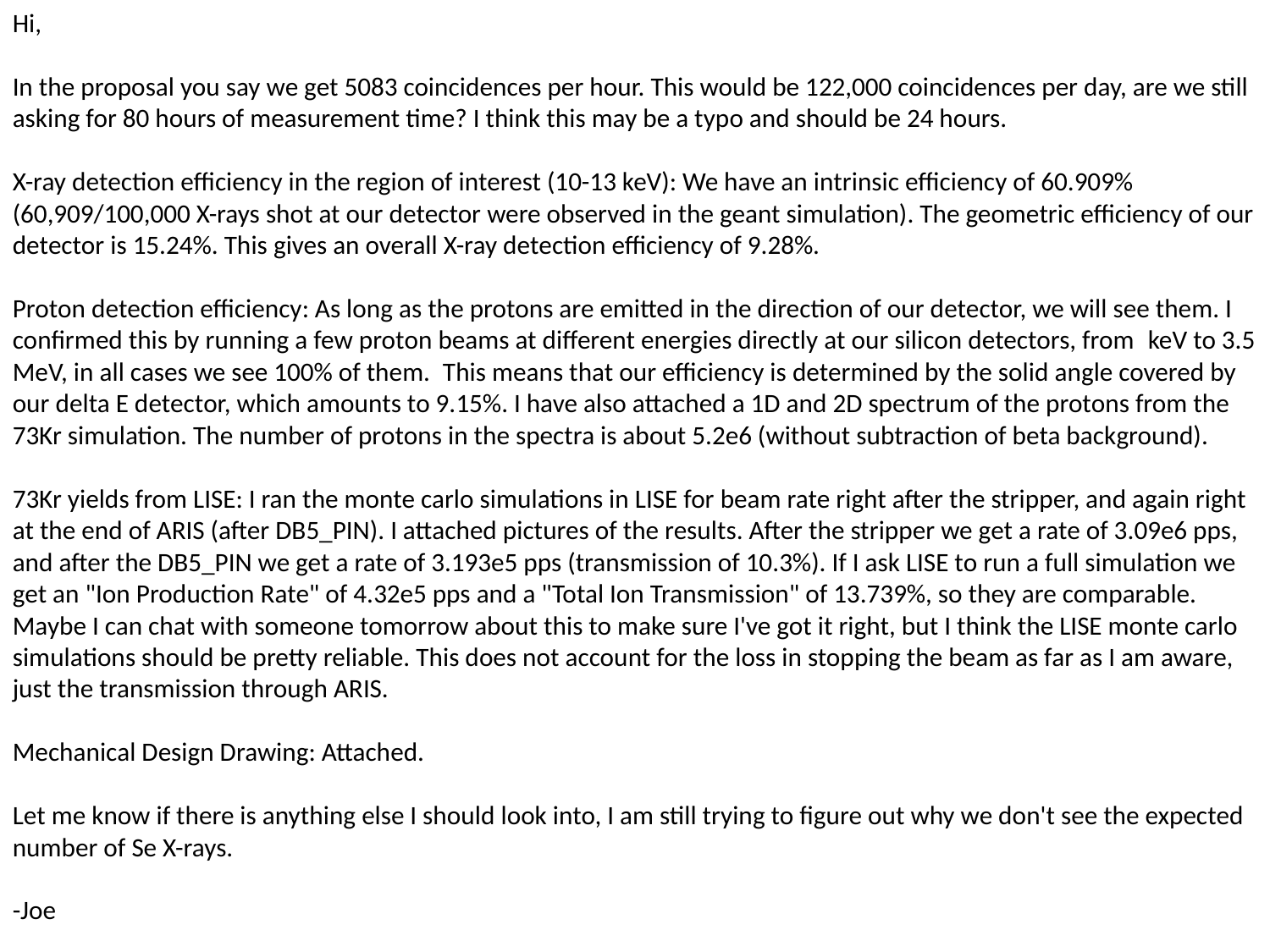

Hi,

In the proposal you say we get 5083 coincidences per hour. This would be 122,000 coincidences per day, are we still asking for 80 hours of measurement time? I think this may be a typo and should be 24 hours.

X-ray detection efficiency in the region of interest (10-13 keV): We have an intrinsic efficiency of 60.909% (60,909/100,000 X-rays shot at our detector were observed in the geant simulation). The geometric efficiency of our detector is 15.24%. This gives an overall X-ray detection efficiency of 9.28%.

Proton detection efficiency: As long as the protons are emitted in the direction of our detector, we will see them. I confirmed this by running a few proton beams at different energies directly at our silicon detectors, from  keV to 3.5 MeV, in all cases we see 100% of them.  This means that our efficiency is determined by the solid angle covered by our delta E detector, which amounts to 9.15%. I have also attached a 1D and 2D spectrum of the protons from the 73Kr simulation. The number of protons in the spectra is about 5.2e6 (without subtraction of beta background).

73Kr yields from LISE: I ran the monte carlo simulations in LISE for beam rate right after the stripper, and again right at the end of ARIS (after DB5_PIN). I attached pictures of the results. After the stripper we get a rate of 3.09e6 pps, and after the DB5_PIN we get a rate of 3.193e5 pps (transmission of 10.3%). If I ask LISE to run a full simulation we get an "Ion Production Rate" of 4.32e5 pps and a "Total Ion Transmission" of 13.739%, so they are comparable. Maybe I can chat with someone tomorrow about this to make sure I've got it right, but I think the LISE monte carlo simulations should be pretty reliable. This does not account for the loss in stopping the beam as far as I am aware, just the transmission through ARIS.

Mechanical Design Drawing: Attached.

Let me know if there is anything else I should look into, I am still trying to figure out why we don't see the expected number of Se X-rays.

-Joe